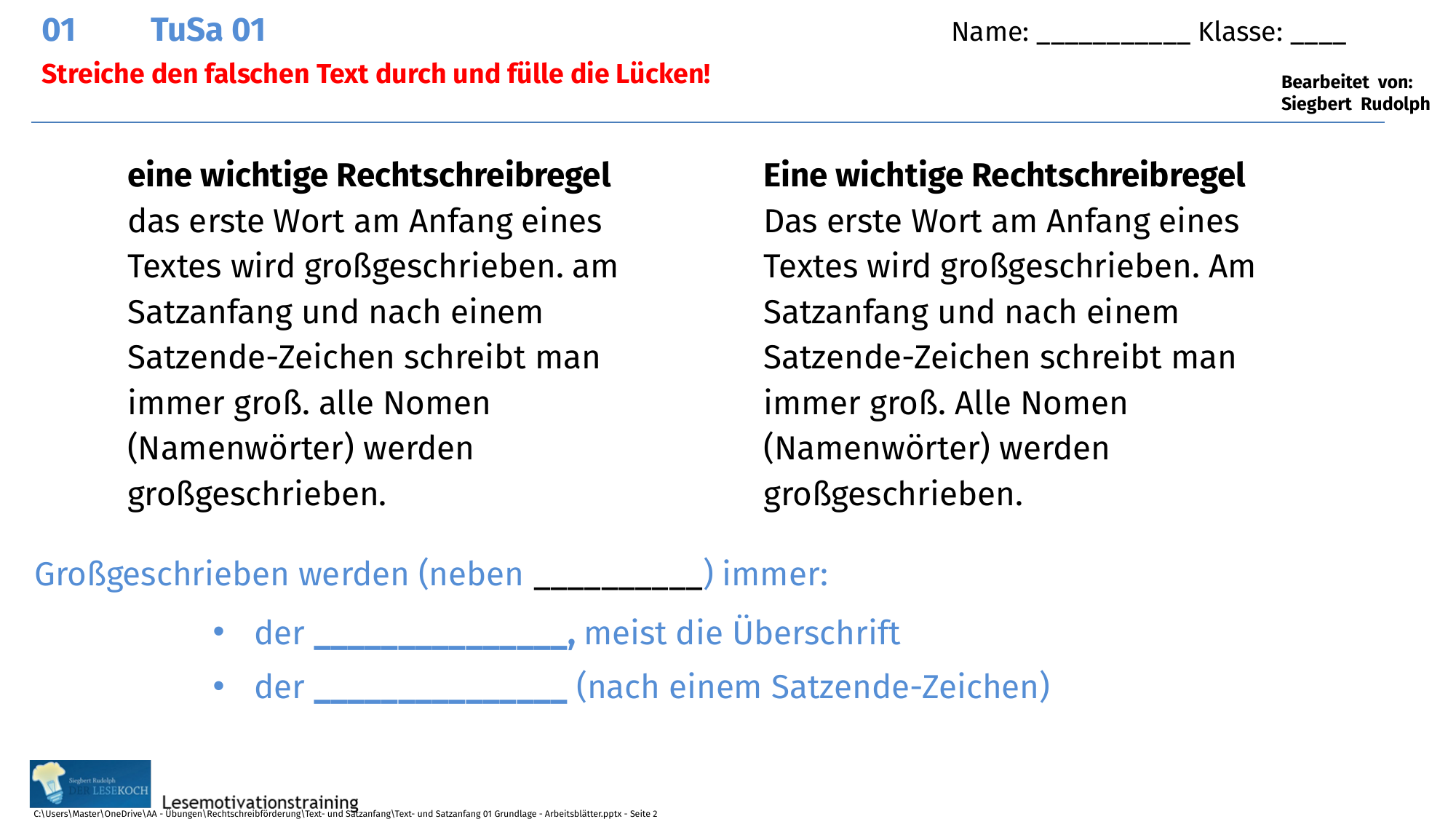

01	TuSa 01				      	                    Name: ___________ Klasse: ____
2
Streiche den falschen Text durch und fülle die Lücken!
eine wichtige Rechtschreibregel
das erste Wort am Anfang eines Textes wird großgeschrieben. am Satzanfang und nach einem Satzende-Zeichen schreibt man immer groß. alle Nomen (Namenwörter) werden großgeschrieben.
Eine wichtige Rechtschreibregel
Das erste Wort am Anfang eines Textes wird großgeschrieben. Am Satzanfang und nach einem Satzende-Zeichen schreibt man immer groß. Alle Nomen (Namenwörter) werden großgeschrieben.
Großgeschrieben werden (neben __________) immer:
der _______________, meist die Überschrift

der _______________ (nach einem Satzende-Zeichen)
?????

C:\Users\Master\OneDrive\AA - Übungen\Rechtschreibförderung\Text- und Satzanfang\Text- und Satzanfang 01 Grundlage - Arbeitsblätter.pptx - Seite 2